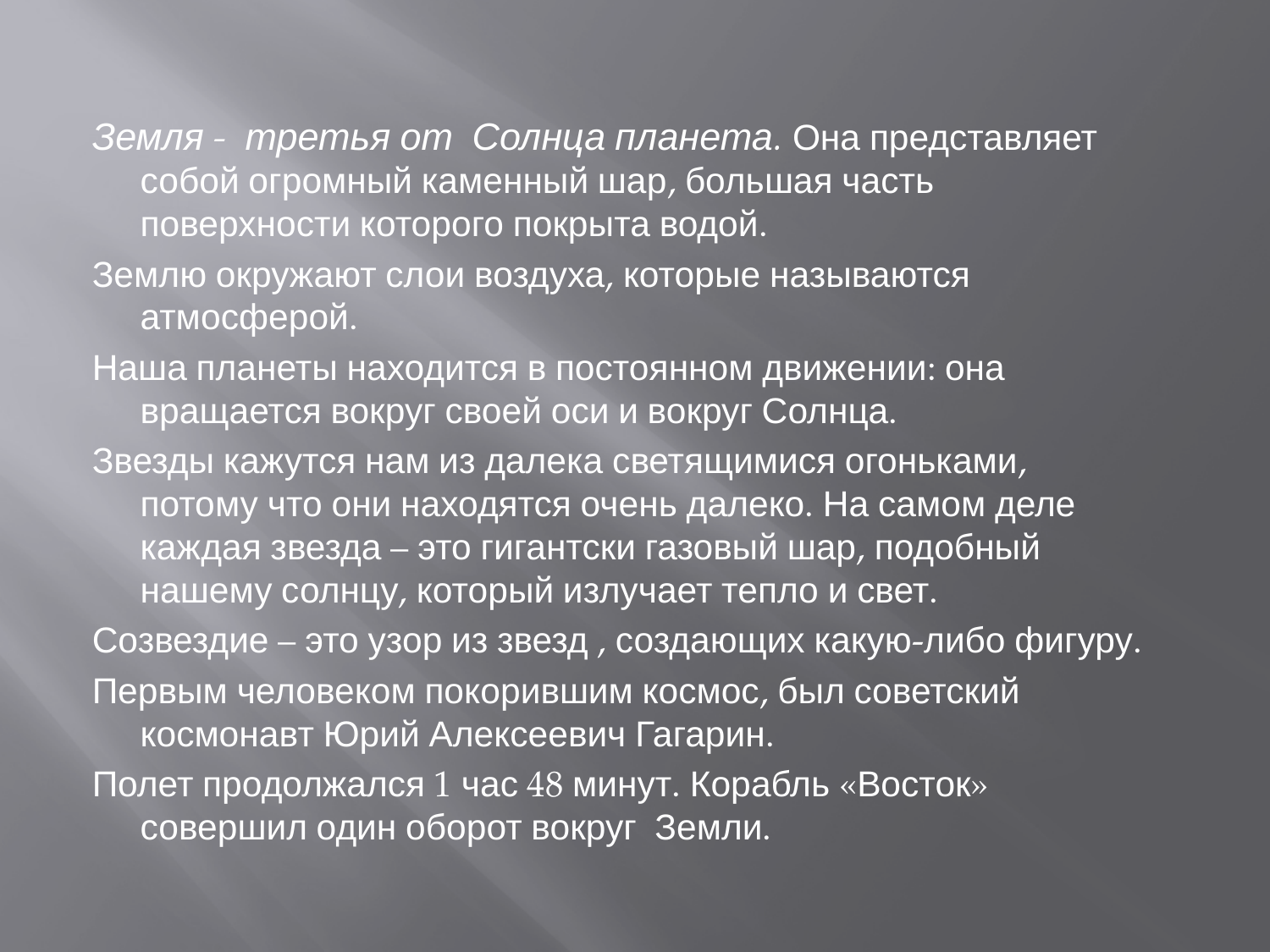

Земля -  третья от  Солнца планета. Она представляет собой огромный каменный шар, большая часть поверхности которого покрыта водой.
Землю окружают слои воздуха, которые называются атмосферой.
Наша планеты находится в постоянном движении: она вращается вокруг своей оси и вокруг Солнца.
Звезды кажутся нам из далека светящимися огоньками, потому что они находятся очень далеко. На самом деле каждая звезда – это гигантски газовый шар, подобный нашему солнцу, который излучает тепло и свет.
Созвездие – это узор из звезд , создающих какую-либо фигуру.
Первым человеком покорившим космос, был советский космонавт Юрий Алексеевич Гагарин.
Полет продолжался 1 час 48 минут. Корабль «Восток» совершил один оборот вокруг  Земли.